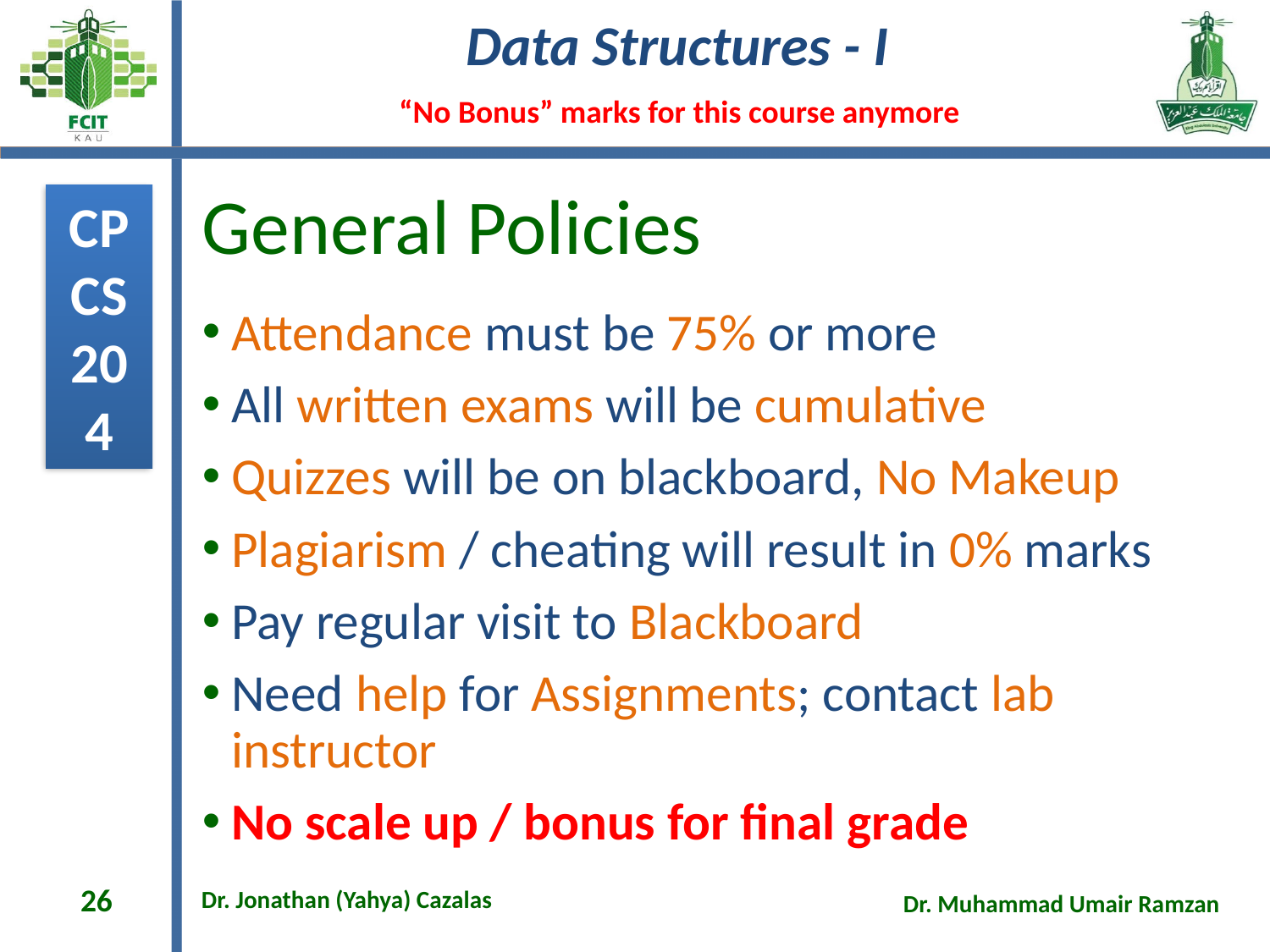

# General Policies
Attendance must be 75% or more
All written exams will be cumulative
Quizzes will be on blackboard, No Makeup
Plagiarism / cheating will result in 0% marks
Pay regular visit to Blackboard
Need help for Assignments; contact lab instructor
No scale up / bonus for final grade
26